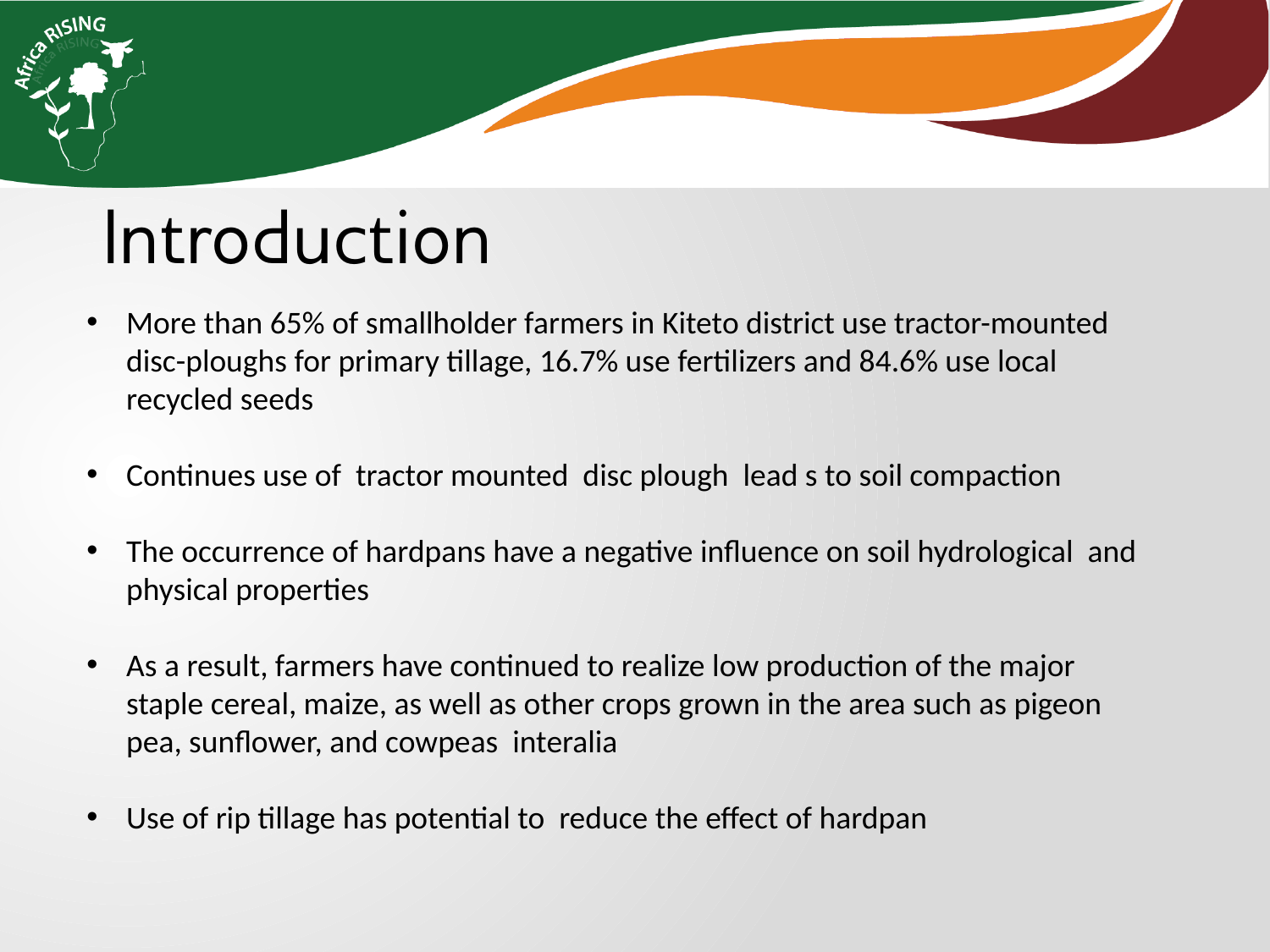

Introduction
More than 65% of smallholder farmers in Kiteto district use tractor-mounted disc-ploughs for primary tillage, 16.7% use fertilizers and 84.6% use local recycled seeds

Continues use of  tractor mounted  disc plough  lead s to soil compaction

The occurrence of hardpans have a negative influence on soil hydrological  and physical properties

As a result, farmers have continued to realize low production of the major staple cereal, maize, as well as other crops grown in the area such as pigeon pea, sunflower, and cowpeas  interalia

Use of rip tillage has potential to  reduce the effect of hardpan